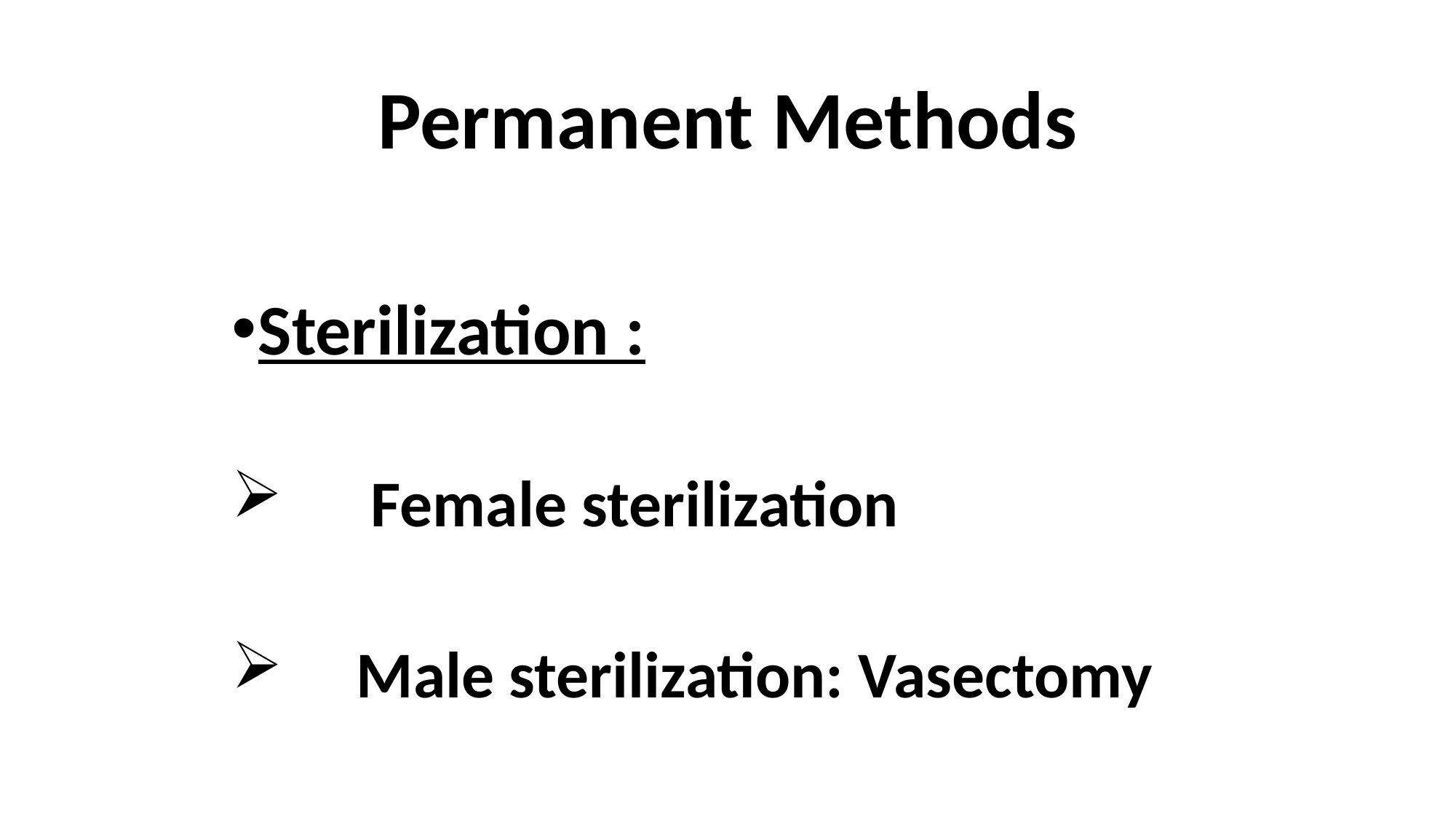

# Permanent Methods

Sterilization :

      Female sterilization

     Male sterilization: Vasectomy